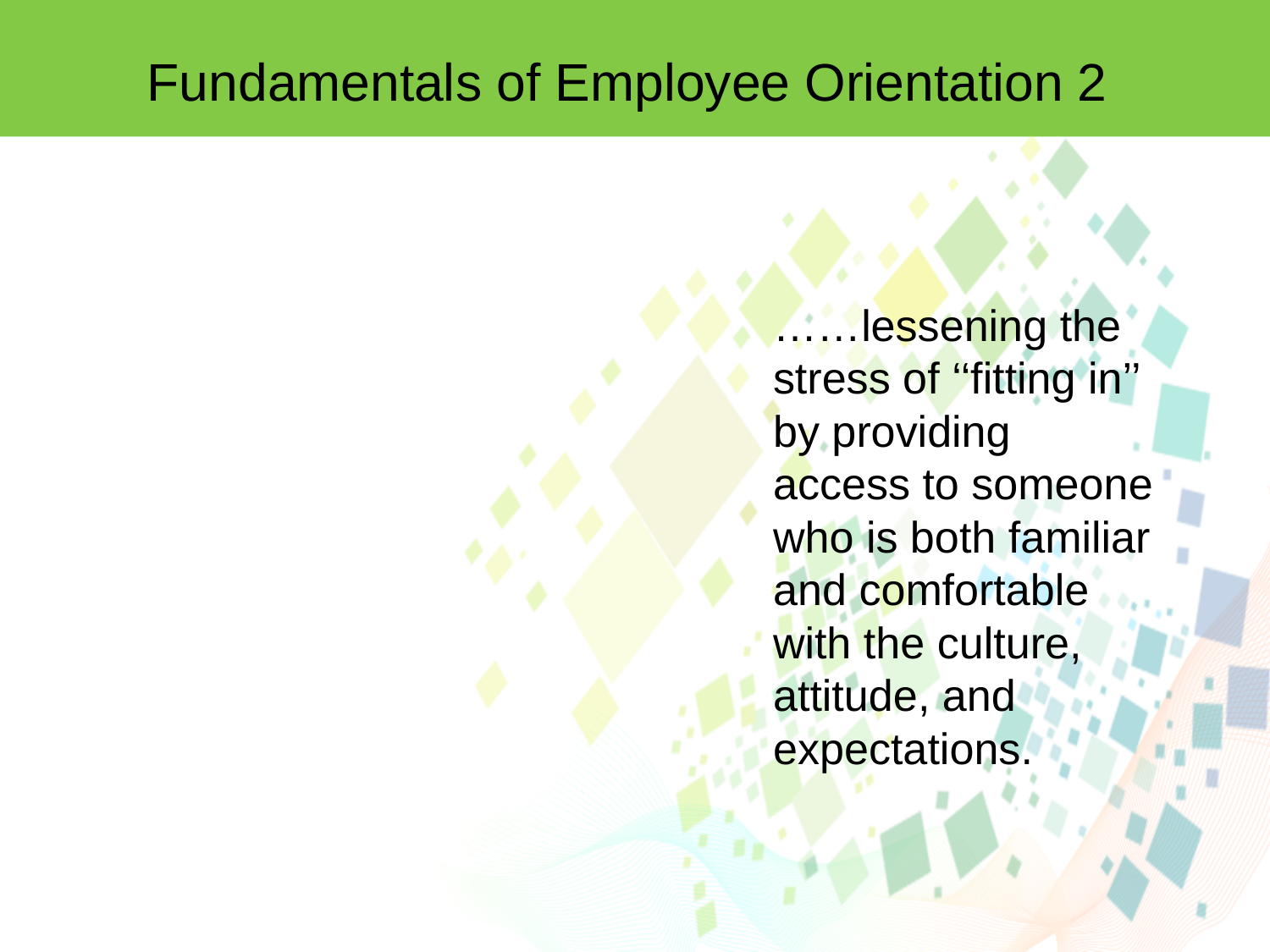

Fundamentals of Employee Orientation 2
……lessening the stress of ‘‘fitting in’’ by providing access to someone who is both familiar and comfortable
with the culture, attitude, and expectations.